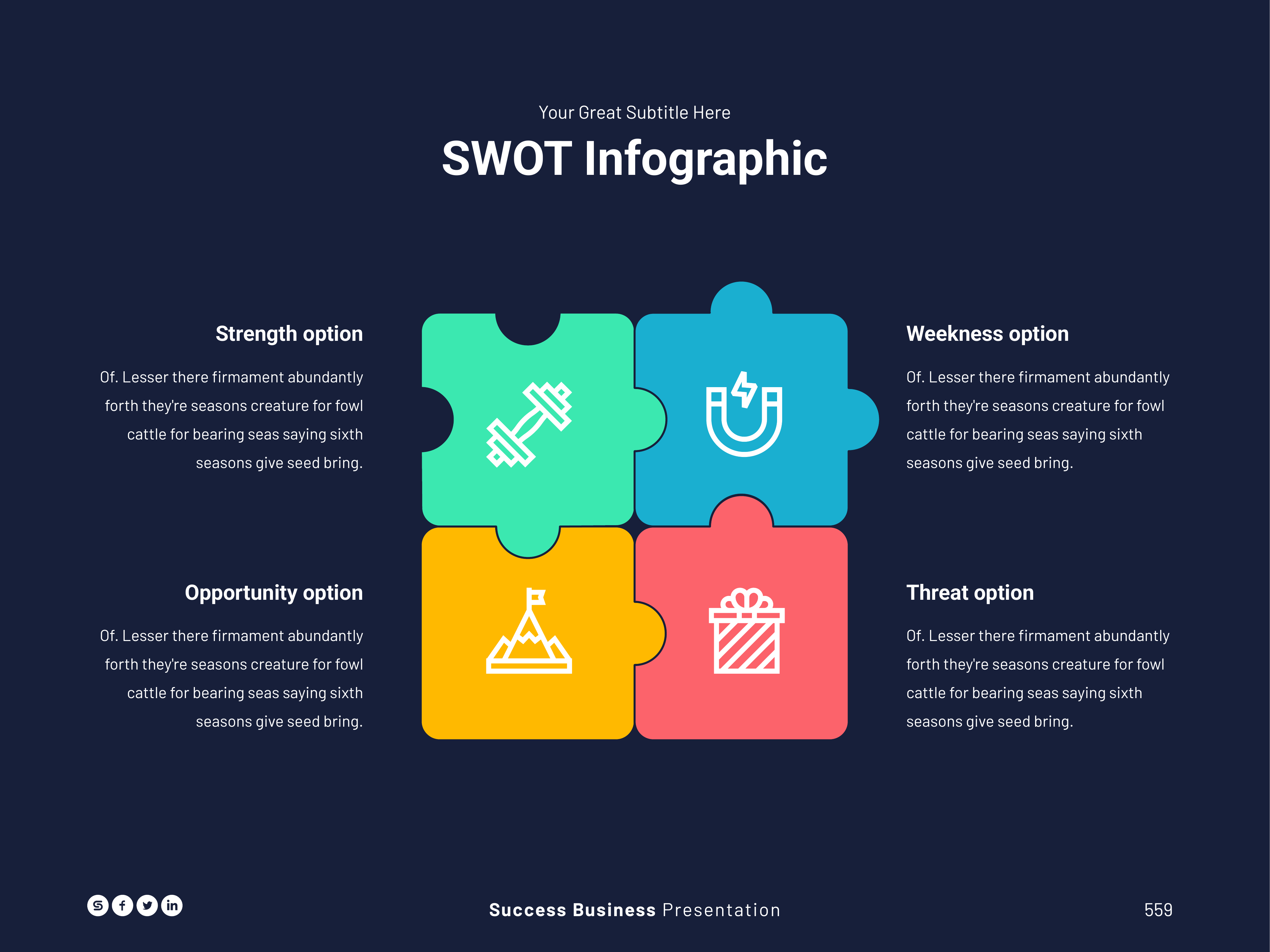

Your Great Subtitle Here
SWOT Infographic

Strength option
Of. Lesser there firmament abundantly forth they're seasons creature for fowl cattle for bearing seas saying sixth seasons give seed bring.
Weekness option
Of. Lesser there firmament abundantly forth they're seasons creature for fowl cattle for bearing seas saying sixth seasons give seed bring.

Opportunity option
Of. Lesser there firmament abundantly forth they're seasons creature for fowl cattle for bearing seas saying sixth seasons give seed bring.
Threat option
Of. Lesser there firmament abundantly forth they're seasons creature for fowl cattle for bearing seas saying sixth seasons give seed bring.